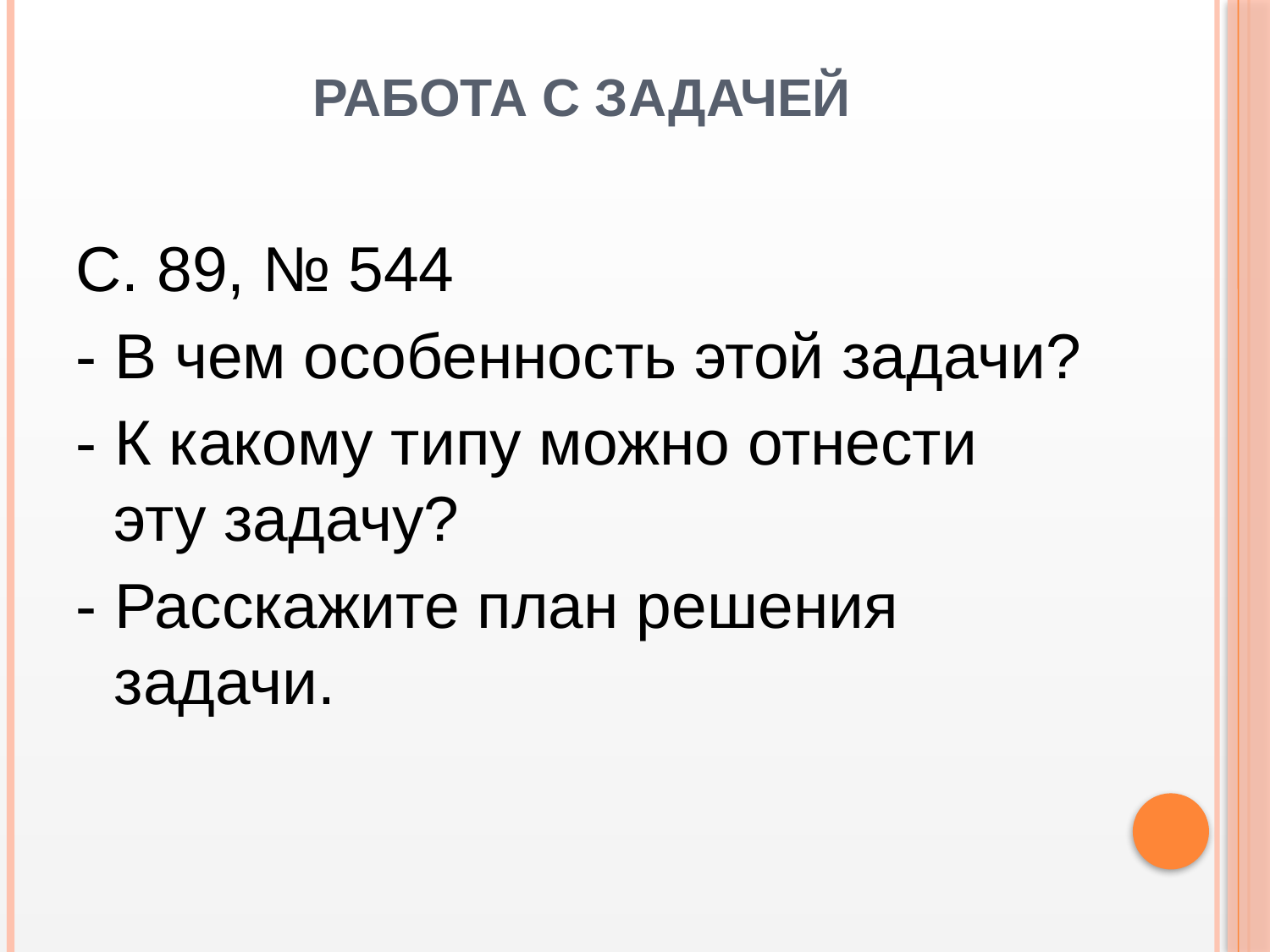

# Работа с задачей
С. 89, № 544
- В чем особенность этой задачи?
- К какому типу можно отнести эту задачу?
- Расскажите план решения задачи.